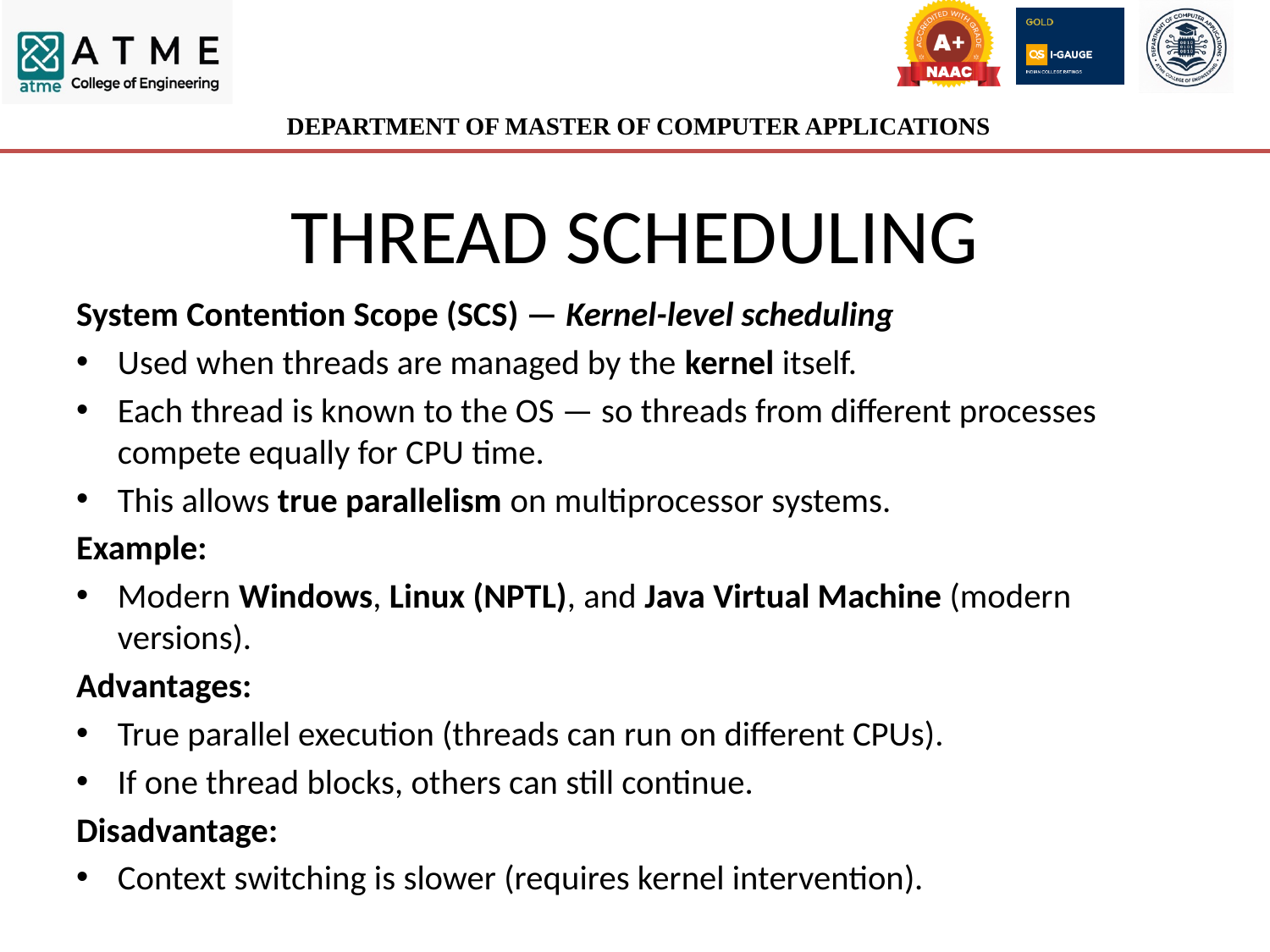

# THREAD SCHEDULING
System Contention Scope (SCS) — Kernel-level scheduling
Used when threads are managed by the kernel itself.
Each thread is known to the OS — so threads from different processes compete equally for CPU time.
This allows true parallelism on multiprocessor systems.
Example:
Modern Windows, Linux (NPTL), and Java Virtual Machine (modern versions).
Advantages:
True parallel execution (threads can run on different CPUs).
If one thread blocks, others can still continue.
Disadvantage:
Context switching is slower (requires kernel intervention).